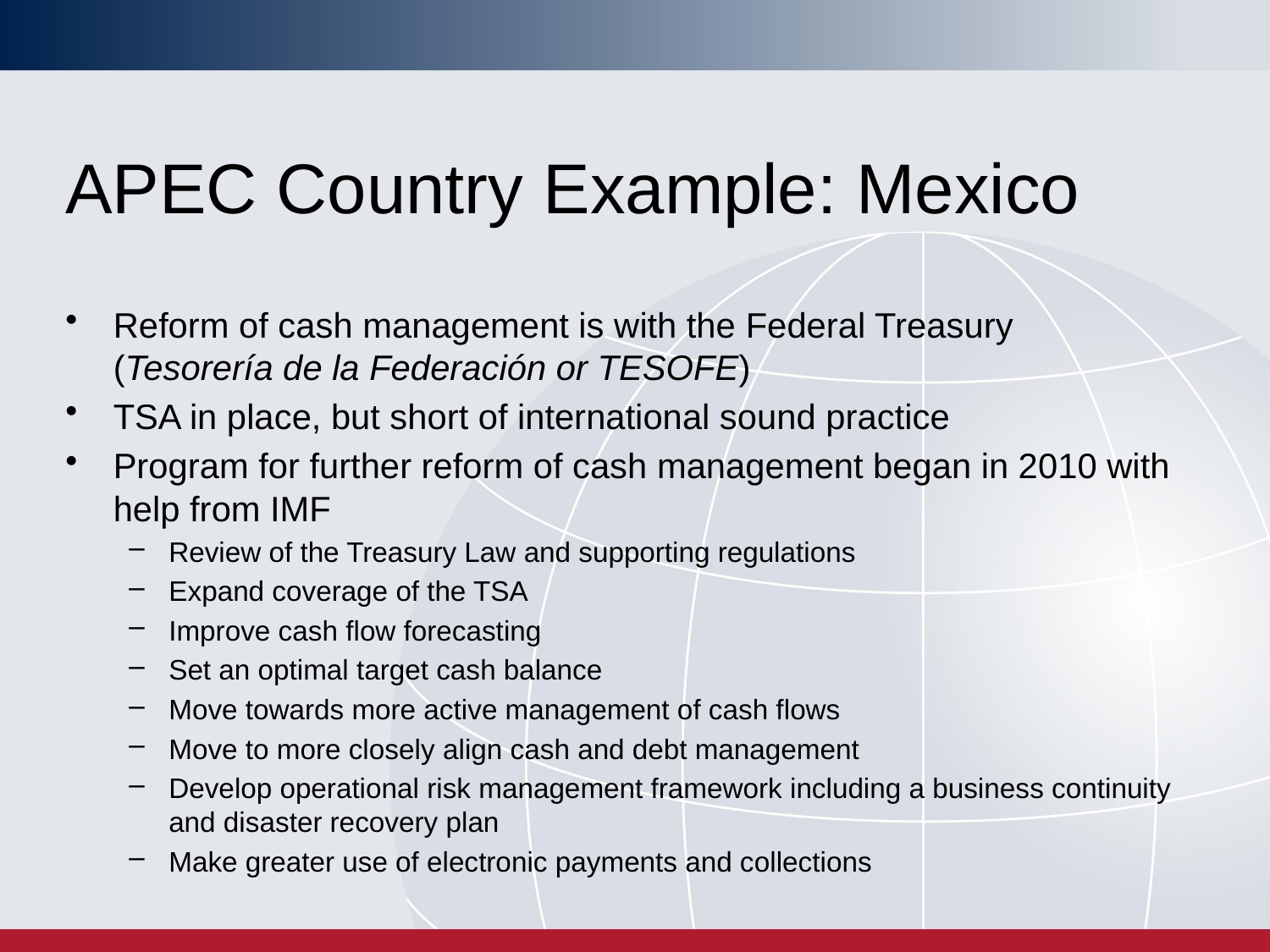

# APEC Country Example: Mexico
Reform of cash management is with the Federal Treasury (Tesorería de la Federación or TESOFE)
TSA in place, but short of international sound practice
Program for further reform of cash management began in 2010 with help from IMF
Review of the Treasury Law and supporting regulations
Expand coverage of the TSA
Improve cash flow forecasting
Set an optimal target cash balance
Move towards more active management of cash flows
Move to more closely align cash and debt management
Develop operational risk management framework including a business continuity and disaster recovery plan
Make greater use of electronic payments and collections